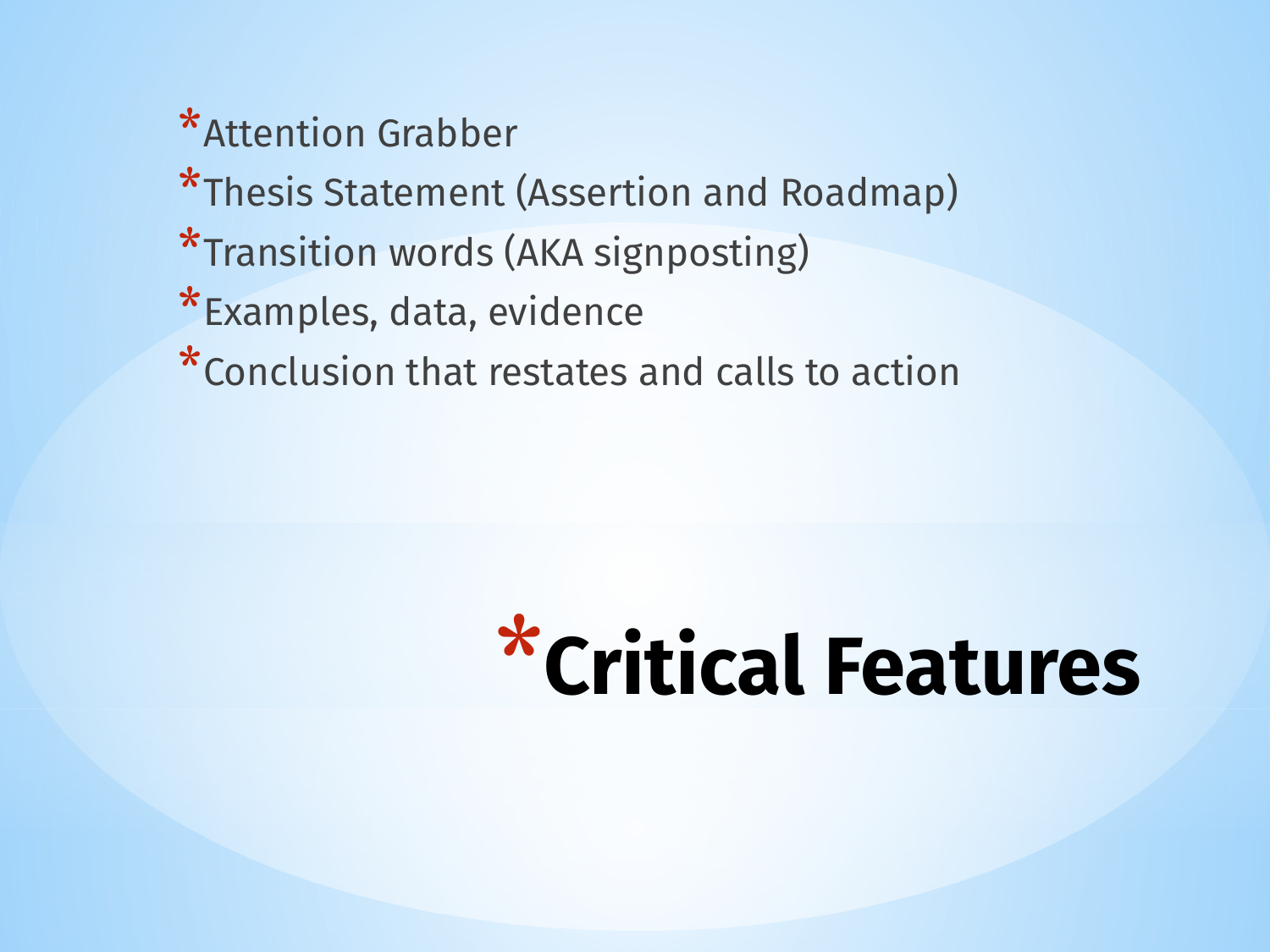

Attention Grabber
Thesis Statement (Assertion and Roadmap)
Transition words (AKA signposting)
Examples, data, evidence
Conclusion that restates and calls to action

# Critical Features